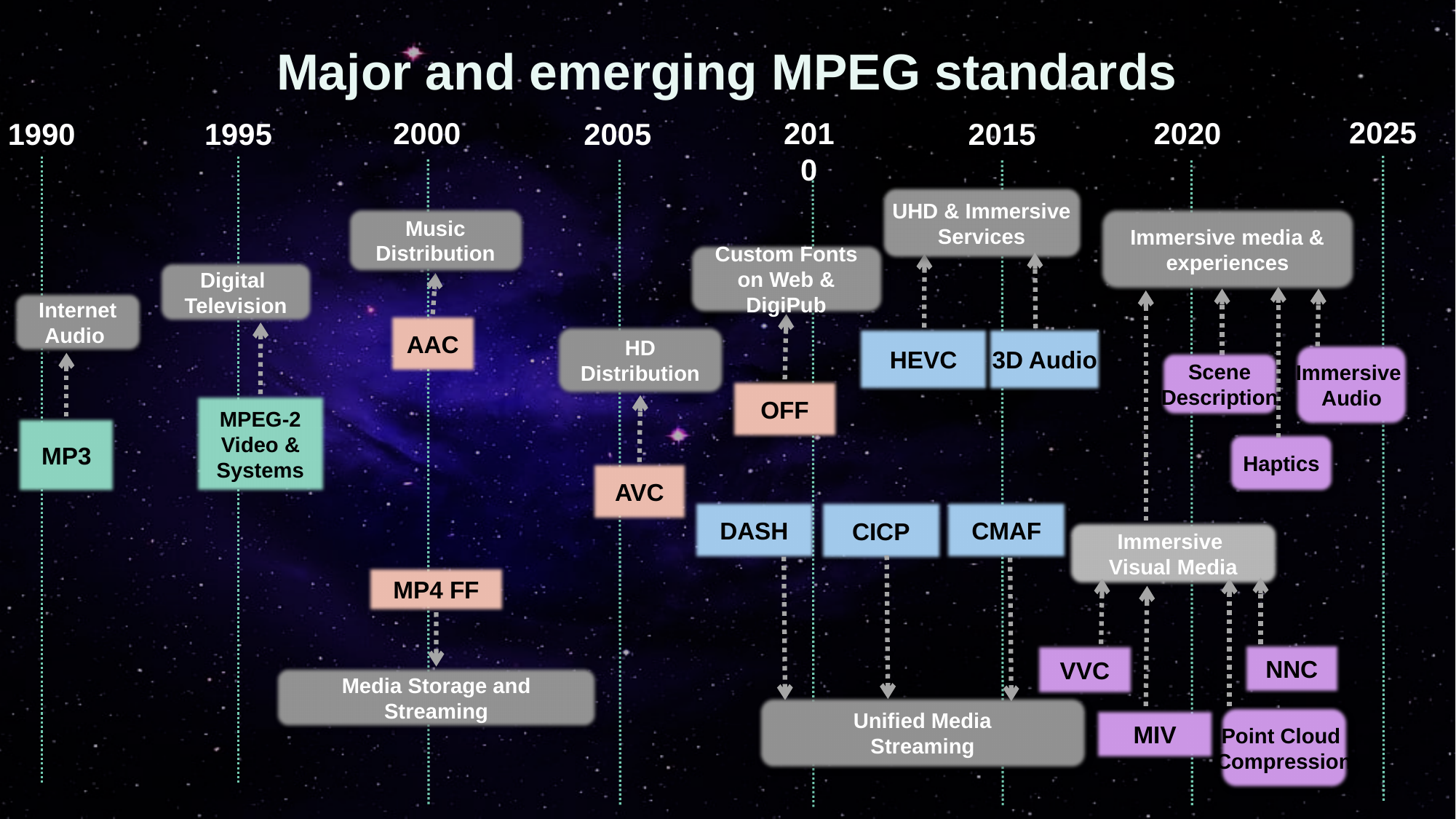

Major and emerging MPEG standards
2025
2000
2020
1990
1995
2005
2010
2015
UHD & Immersive
Services
Music Distribution
Immersive media & experiences
Custom Fonts on Web & DigiPub
Digital
Television
Internet
Audio
AAC
HD Distribution
3D Audio
HEVC
Immersive
Audio
Scene
Description
OFF
MPEG-2 Video & Systems
MP3
Haptics
AVC
DASH
CMAF
CICP
Immersive
Visual Media
MP4 FF
NNC
VVC
Media Storage and Streaming
Unified Media
Streaming
Point Cloud
Compression
MIV